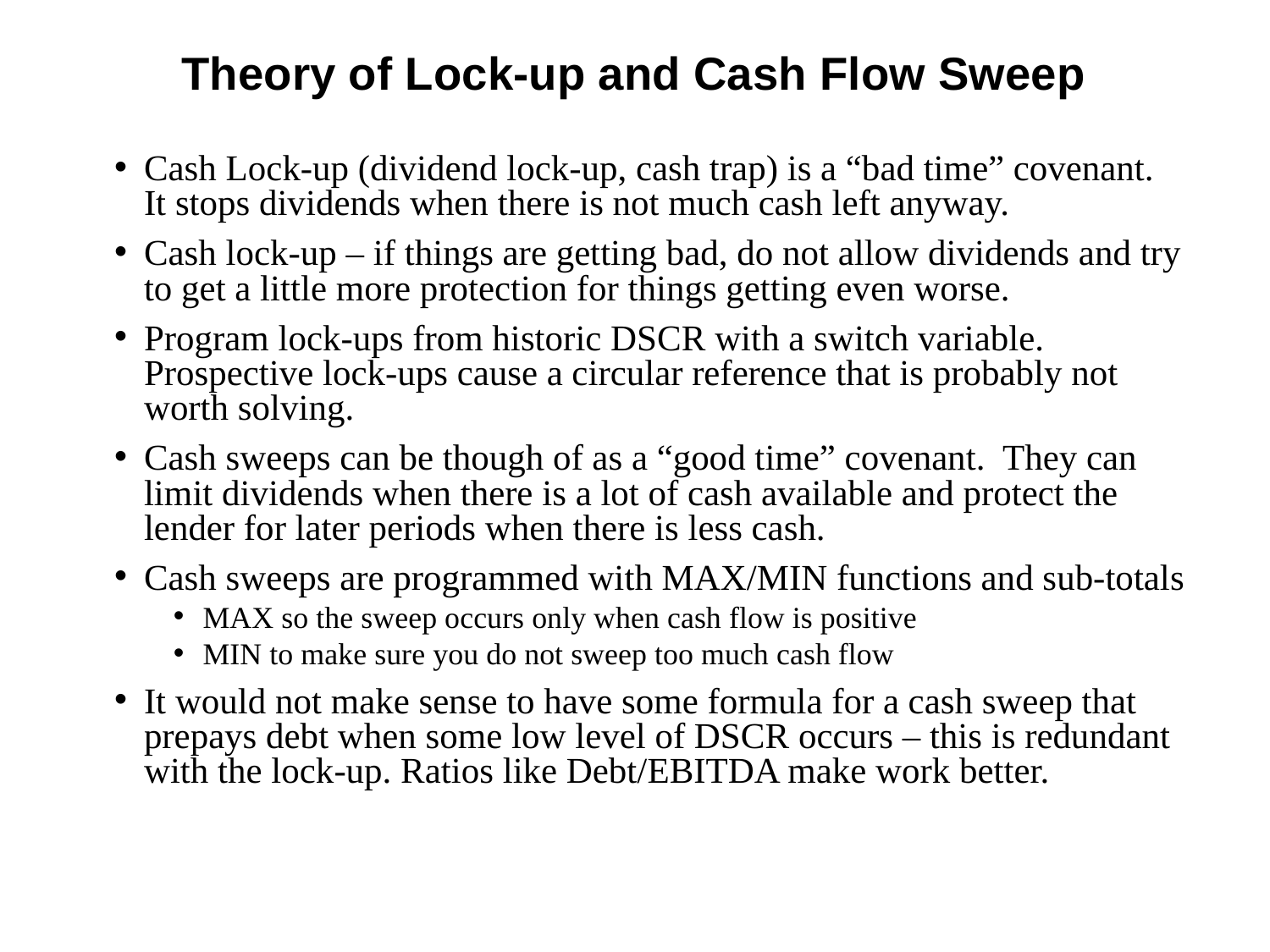

# Theory of Lock-up and Cash Flow Sweep
Cash Lock-up (dividend lock-up, cash trap) is a “bad time” covenant.  It stops dividends when there is not much cash left anyway.
Cash lock-up – if things are getting bad, do not allow dividends and try to get a little more protection for things getting even worse.
Program lock-ups from historic DSCR with a switch variable.  Prospective lock-ups cause a circular reference that is probably not worth solving.
Cash sweeps can be though of as a “good time” covenant.  They can limit dividends when there is a lot of cash available and protect the lender for later periods when there is less cash.
Cash sweeps are programmed with MAX/MIN functions and sub-totals
MAX so the sweep occurs only when cash flow is positive
MIN to make sure you do not sweep too much cash flow
It would not make sense to have some formula for a cash sweep that prepays debt when some low level of DSCR occurs – this is redundant with the lock-up. Ratios like Debt/EBITDA make work better.